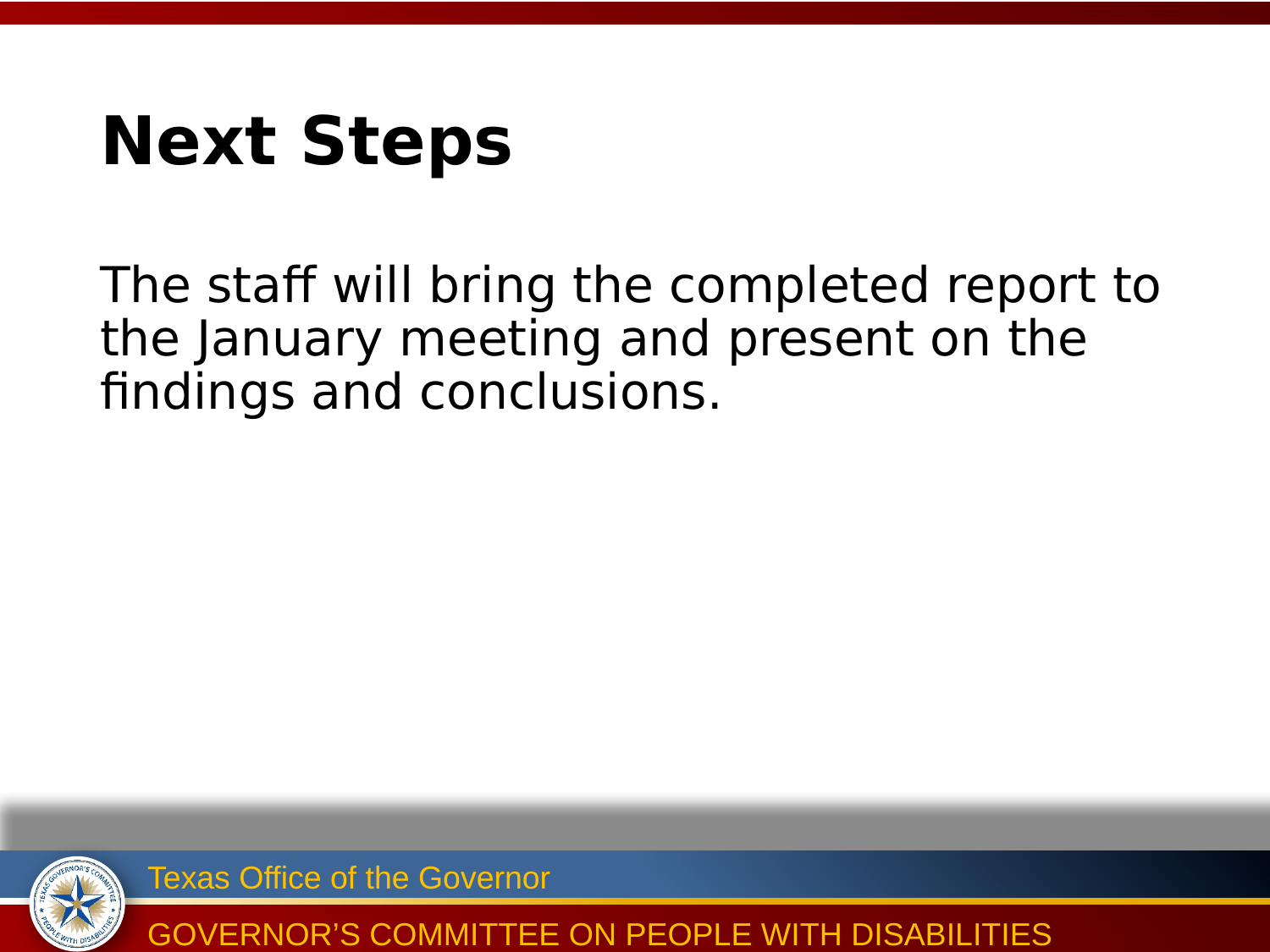

# Next Steps
The staff will bring the completed report to the January meeting and present on the findings and conclusions.